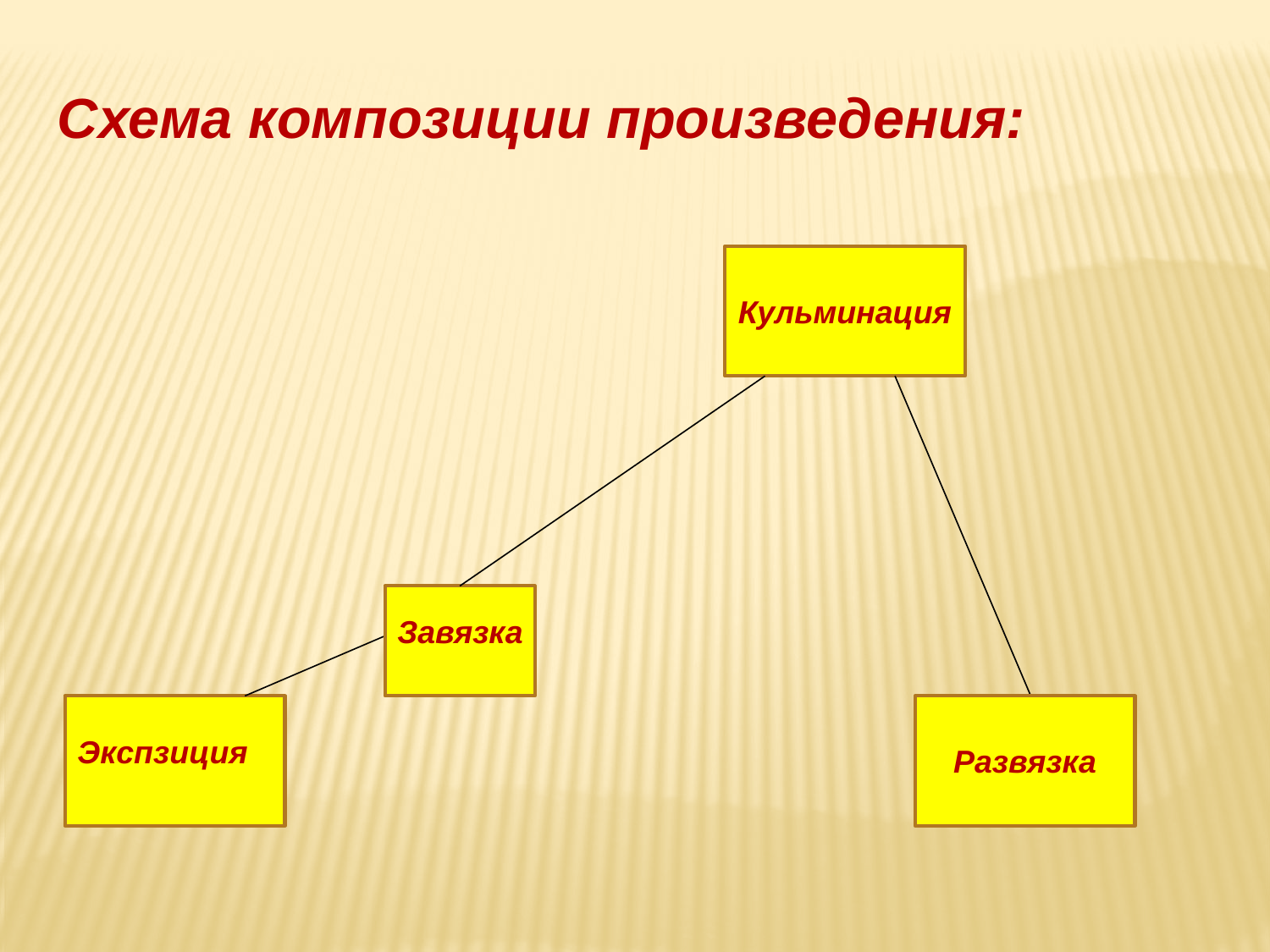

Схема композиции произведения:
Кульминация

Завязка

Развязка
Экспзиция